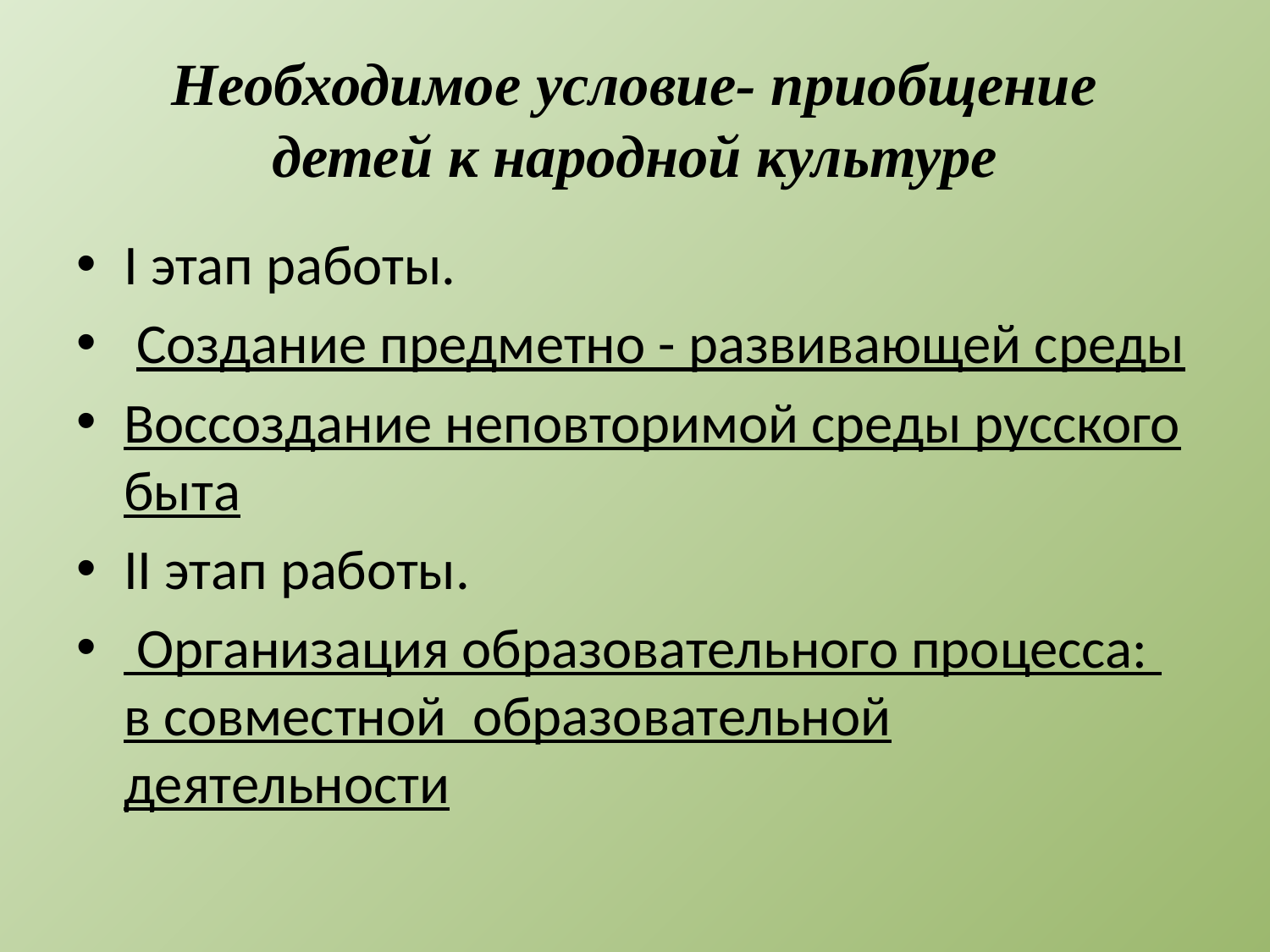

# Необходимое условие- приобщение детей к народной культуре
I этап работы.
 Создание предметно - развивающей среды
Воссоздание неповторимой среды русского быта
II этап работы.
 Организация образовательного процесса:  в совместной  образовательной деятельности